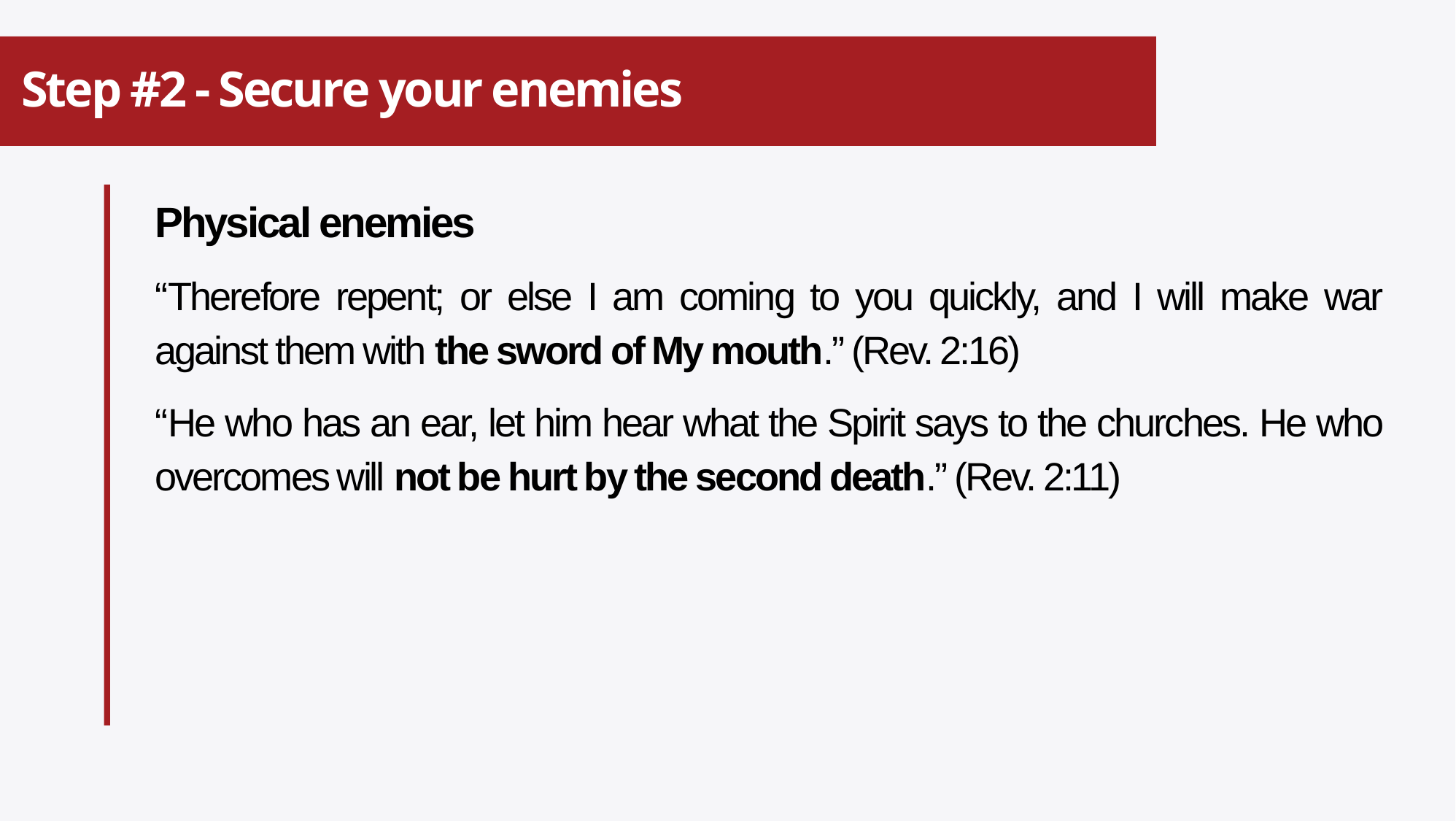

# Step #2 - Secure your enemies
Physical enemies
“Therefore repent; or else I am coming to you quickly, and I will make war against them with the sword of My mouth.” (Rev. 2:16)
“He who has an ear, let him hear what the Spirit says to the churches. He who overcomes will not be hurt by the second death.” (Rev. 2:11)